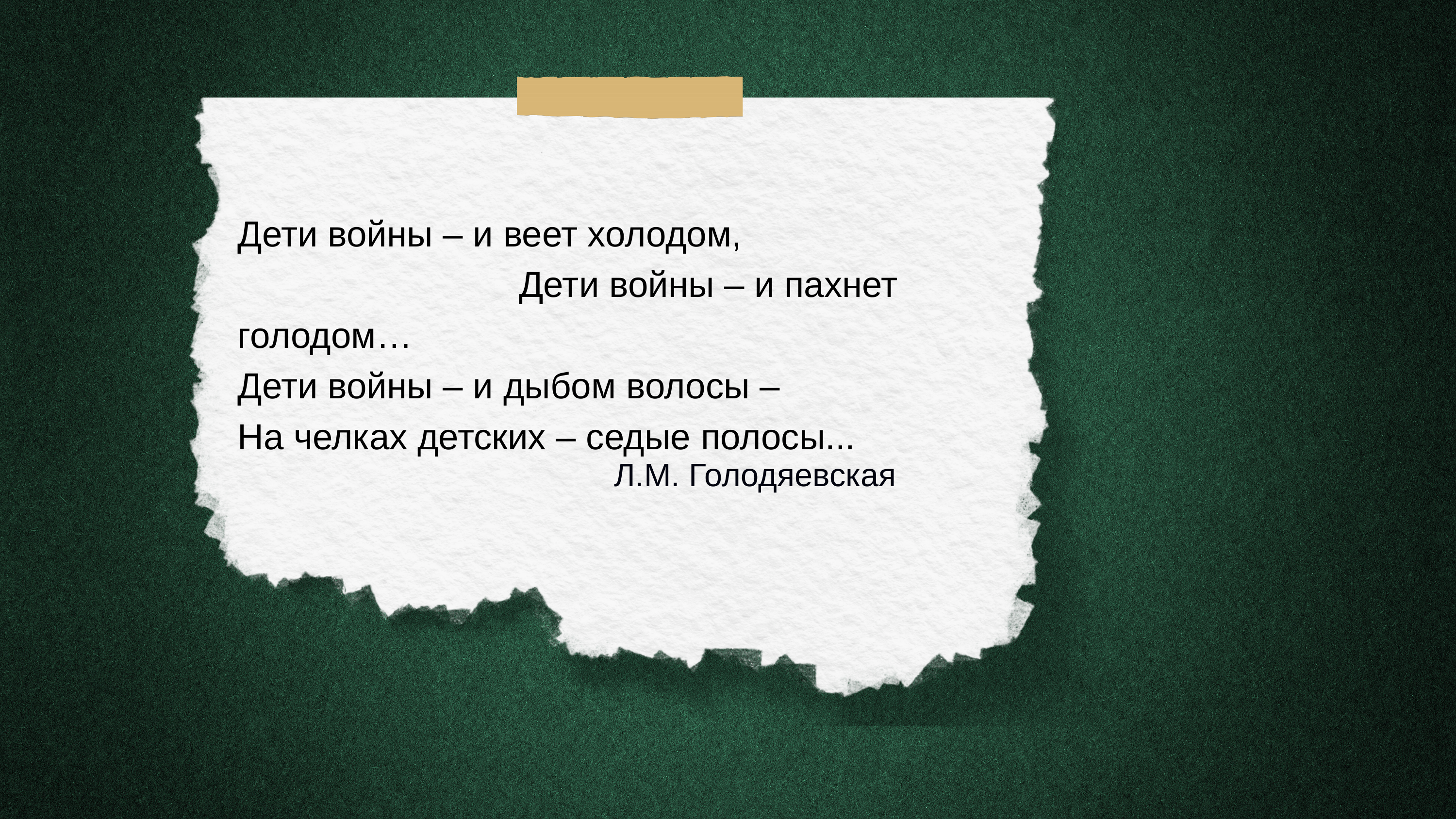

Дети войны – и веет холодом,                                                          Дети войны – и пахнет голодом…
Дети войны – и дыбом волосы –
На челках детских – седые полосы...

Л.М. Голодяевская